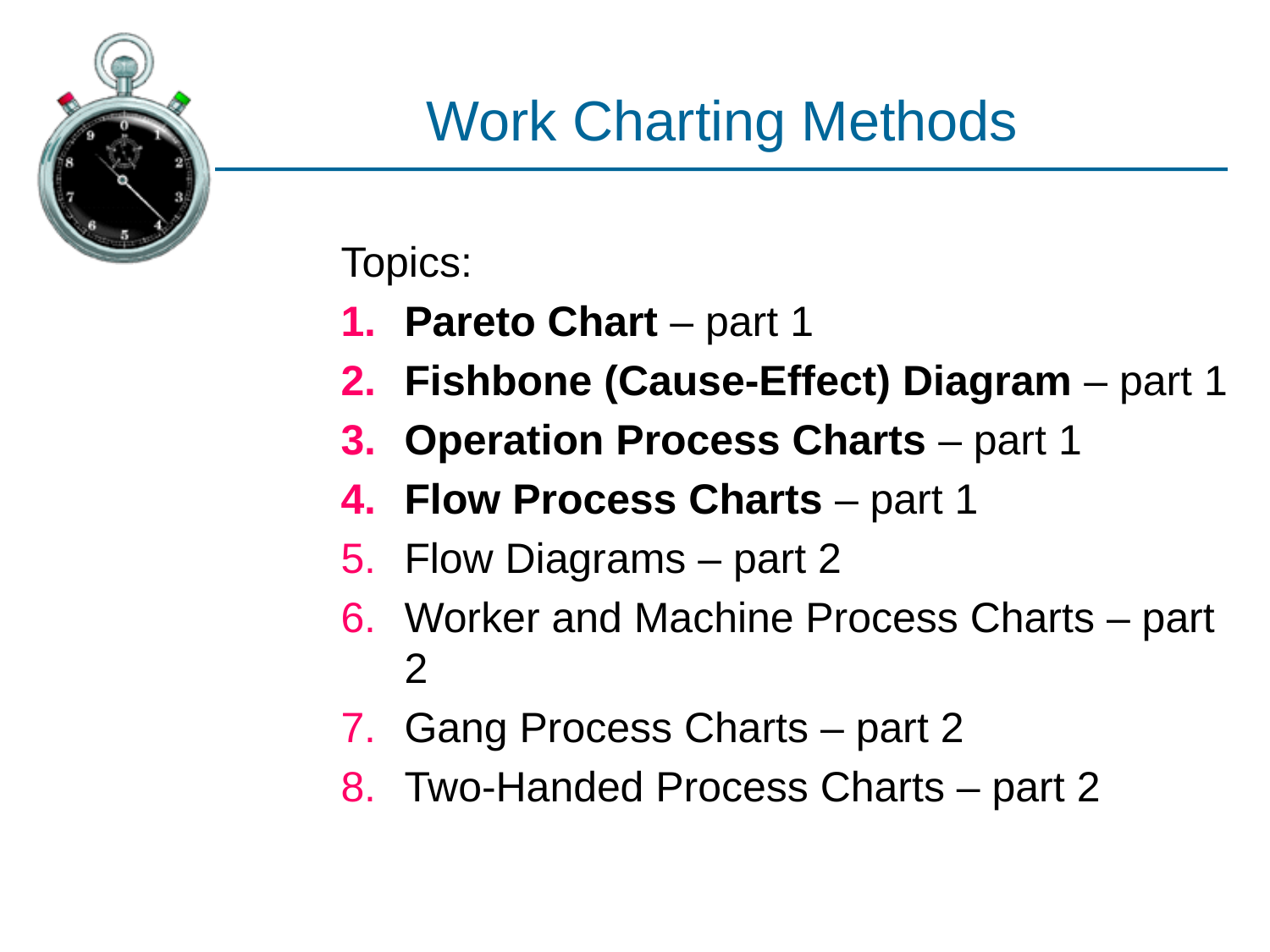

# Work Charting Methods

Topics:
Pareto Chart – part 1
Fishbone (Cause-Effect) Diagram – part 1
Operation Process Charts – part 1
Flow Process Charts – part 1
Flow Diagrams – part 2
Worker and Machine Process Charts – part 2
Gang Process Charts – part 2
Two-Handed Process Charts – part 2